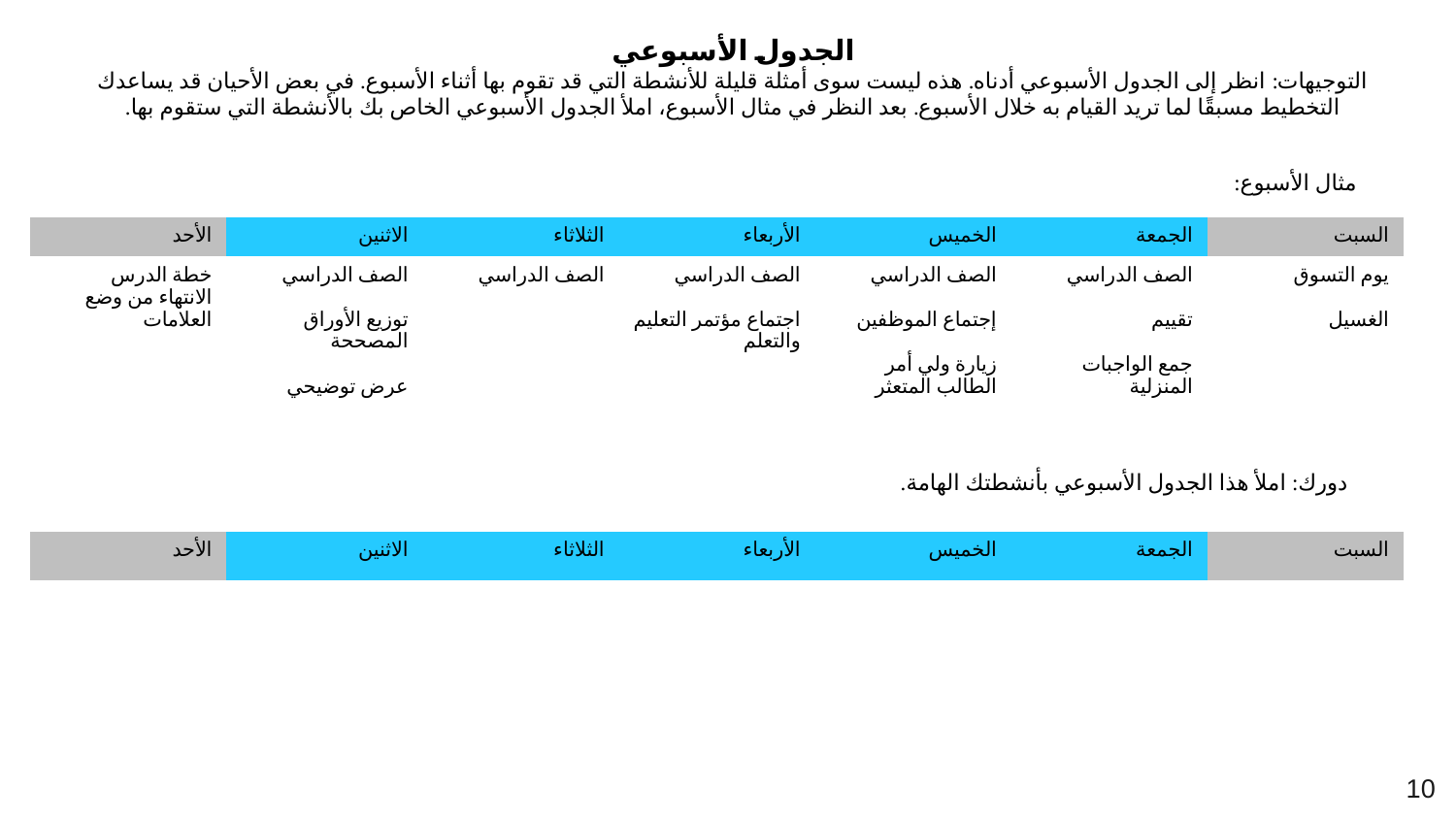

الجدول الأسبوعي
التوجيهات: انظر إلى الجدول الأسبوعي أدناه. هذه ليست سوى أمثلة قليلة للأنشطة التي قد تقوم بها أثناء الأسبوع. في بعض الأحيان قد يساعدك التخطيط مسبقًا لما تريد القيام به خلال الأسبوع. بعد النظر في مثال الأسبوع، املأ الجدول الأسبوعي الخاص بك بالأنشطة التي ستقوم بها.
مثال الأسبوع:
| الأحد | الاثنين | الثلاثاء | الأربعاء | الخميس | الجمعة | السبت |
| --- | --- | --- | --- | --- | --- | --- |
| خطة الدرس الانتهاء من وضع العلامات | الصف الدراسي توزيع الأوراق المصححة عرض توضيحي | الصف الدراسي | الصف الدراسي اجتماع مؤتمر التعليم والتعلم | الصف الدراسي إجتماع الموظفين زيارة ولي أمر الطالب المتعثر | الصف الدراسي تقييم جمع الواجبات المنزلية | يوم التسوق الغسيل |
دورك: املأ هذا الجدول الأسبوعي بأنشطتك الهامة.
| الأحد | الاثنين | الثلاثاء | الأربعاء | الخميس | الجمعة | السبت |
| --- | --- | --- | --- | --- | --- | --- |
|  |  |  |  |  |  |  |
10